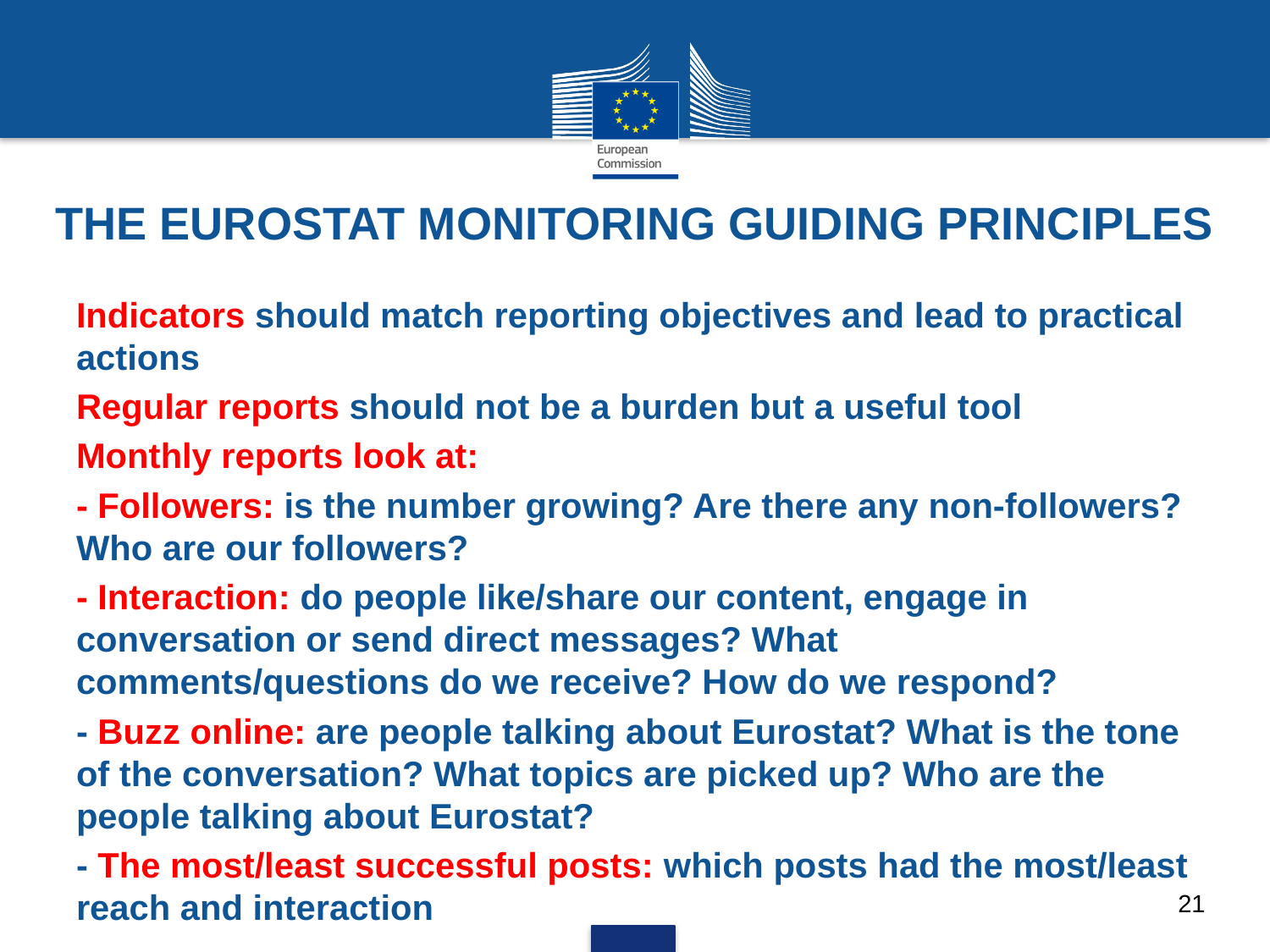

# THE EUROSTAT MONITORING GUIDING PRINCIPLES
Indicators should match reporting objectives and lead to practical actions
Regular reports should not be a burden but a useful tool
Monthly reports look at:
- Followers: is the number growing? Are there any non-followers? Who are our followers?
- Interaction: do people like/share our content, engage in conversation or send direct messages? What comments/questions do we receive? How do we respond?
- Buzz online: are people talking about Eurostat? What is the tone of the conversation? What topics are picked up? Who are the people talking about Eurostat?
- The most/least successful posts: which posts had the most/least reach and interaction

21